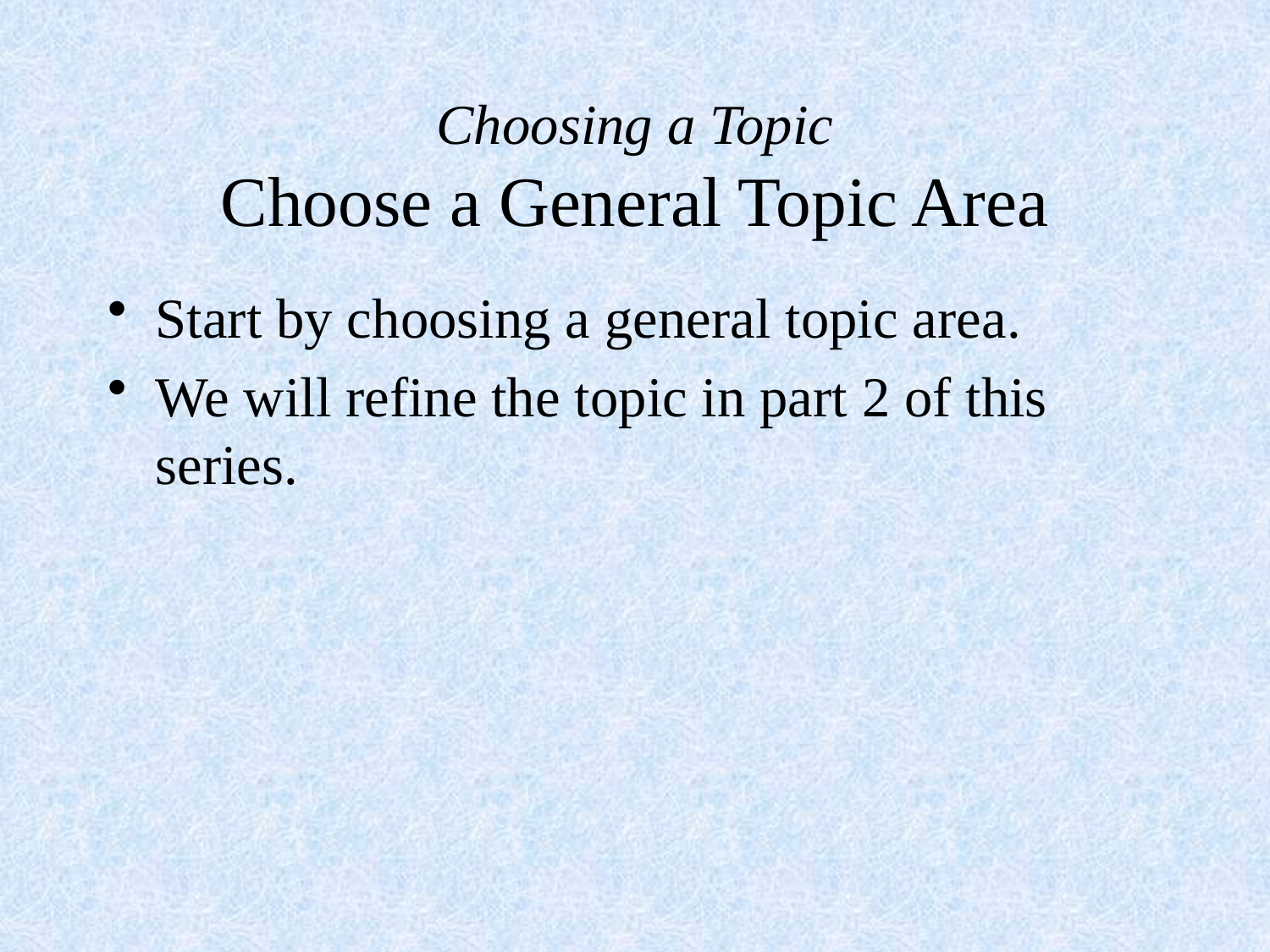

# Choosing a Topic Choose a General Topic Area
Start by choosing a general topic area.
We will refine the topic in part 2 of this series.